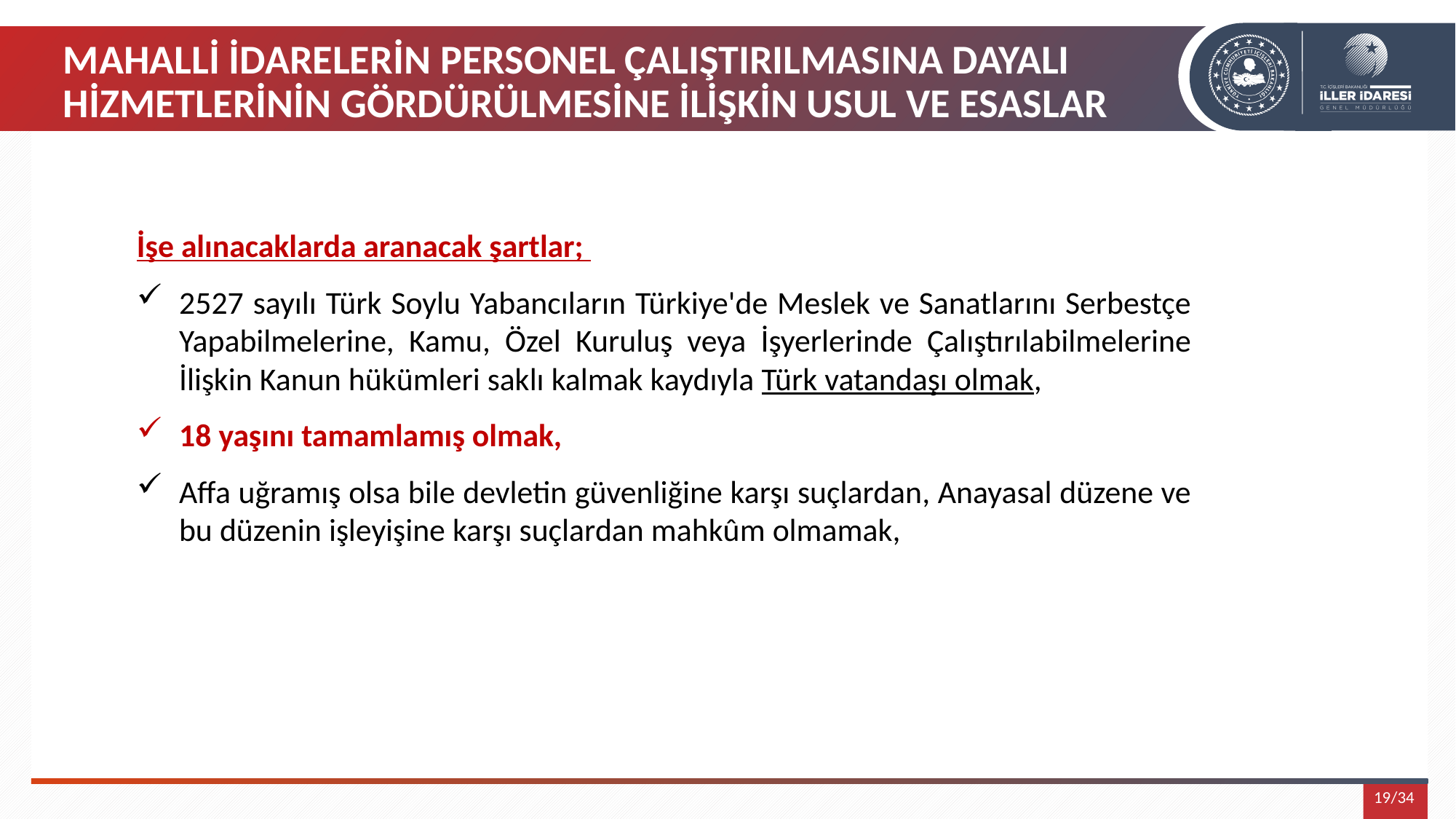

MAHALLİ İDARELERİN PERSONEL ÇALIŞTIRILMASINA DAYALI
HİZMETLERİNİN GÖRDÜRÜLMESİNE İLİŞKİN USUL VE ESASLAR
İşe alınacaklarda aranacak şartlar;
2527 sayılı Türk Soylu Yabancıların Türkiye'de Meslek ve Sanatlarını Serbestçe Yapabilmelerine, Kamu, Özel Kuruluş veya İşyerlerinde Çalıştırılabilmelerine İlişkin Kanun hükümleri saklı kalmak kaydıyla Türk vatandaşı olmak,
18 yaşını tamamlamış olmak,
Affa uğramış olsa bile devletin güvenliğine karşı suçlardan, Anayasal düzene ve bu düzenin işleyişine karşı suçlardan mahkûm olmamak,